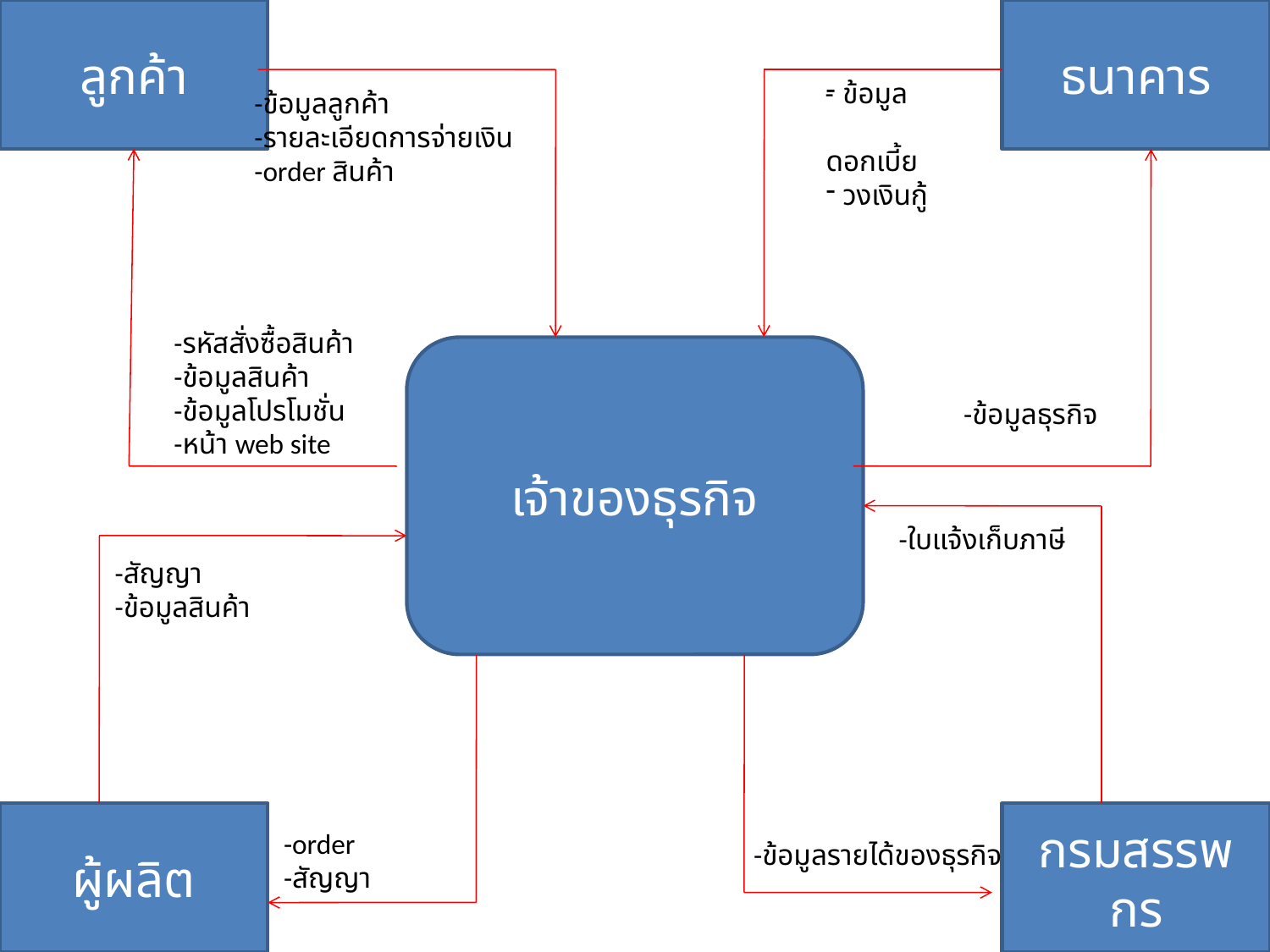

ลูกค้า
ธนาคาร
-

 ข้อมูล          ดอกเบี้ย
 วงเงินกู้
-ข้อมูลลูกค้า
-รายละเอียดการจ่ายเงิน
-order สินค้า

-รหัสสั่งซื้อสินค้า
-ข้อมูลสินค้า
-ข้อมูลโปรโมชั่น
-หน้า web site
เจ้าของธุรกิจ
-ข้อมูลธุรกิจ

-ใบแจ้งเก็บภาษี

-สัญญา
-ข้อมูลสินค้า

ผู้ผลิต
กรมสรรพกร
-order
-สัญญา

-ข้อมูลรายได้ของธุรกิจ